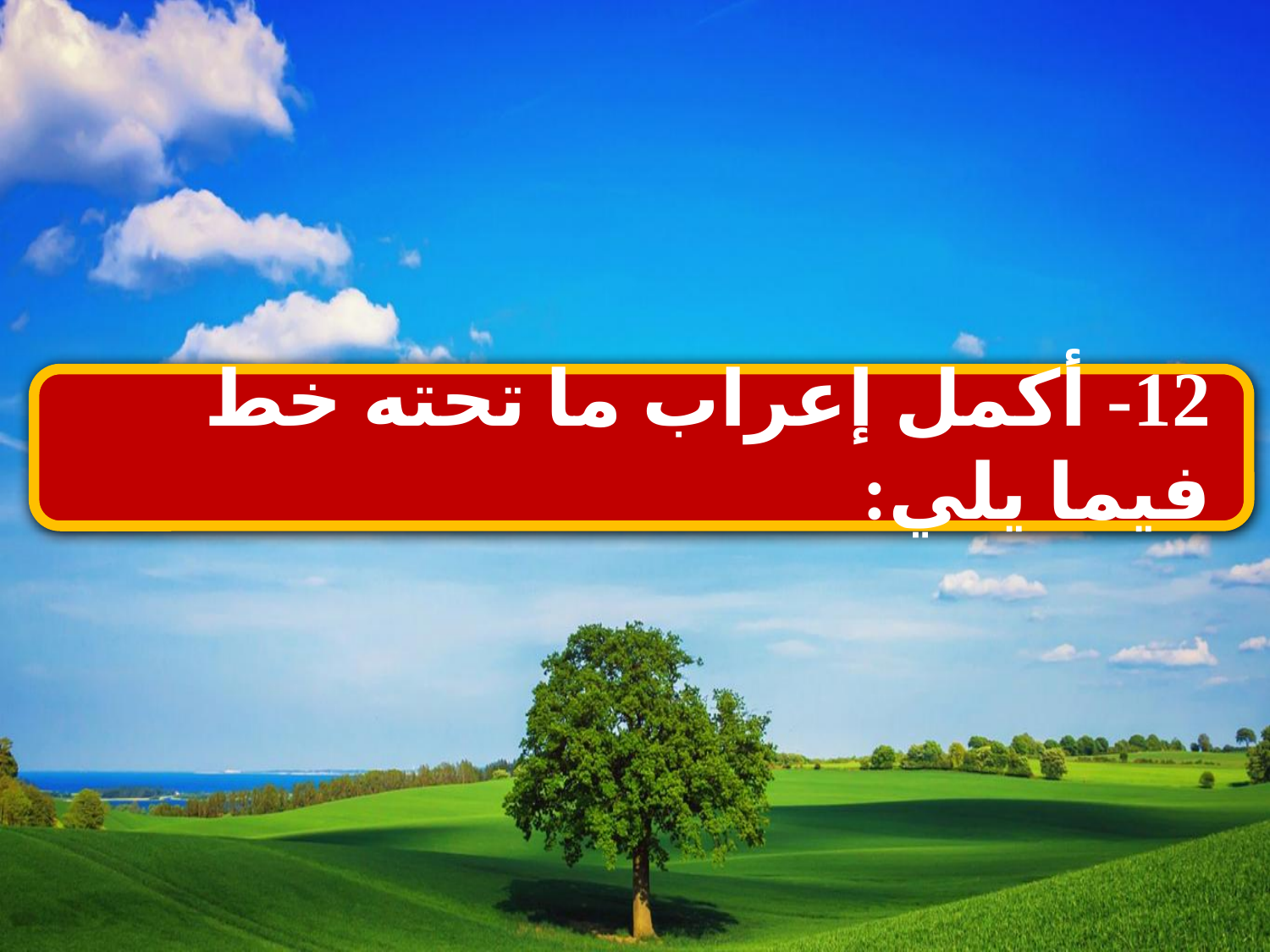

12- أكمل إعراب ما تحته خط فيما يلي: